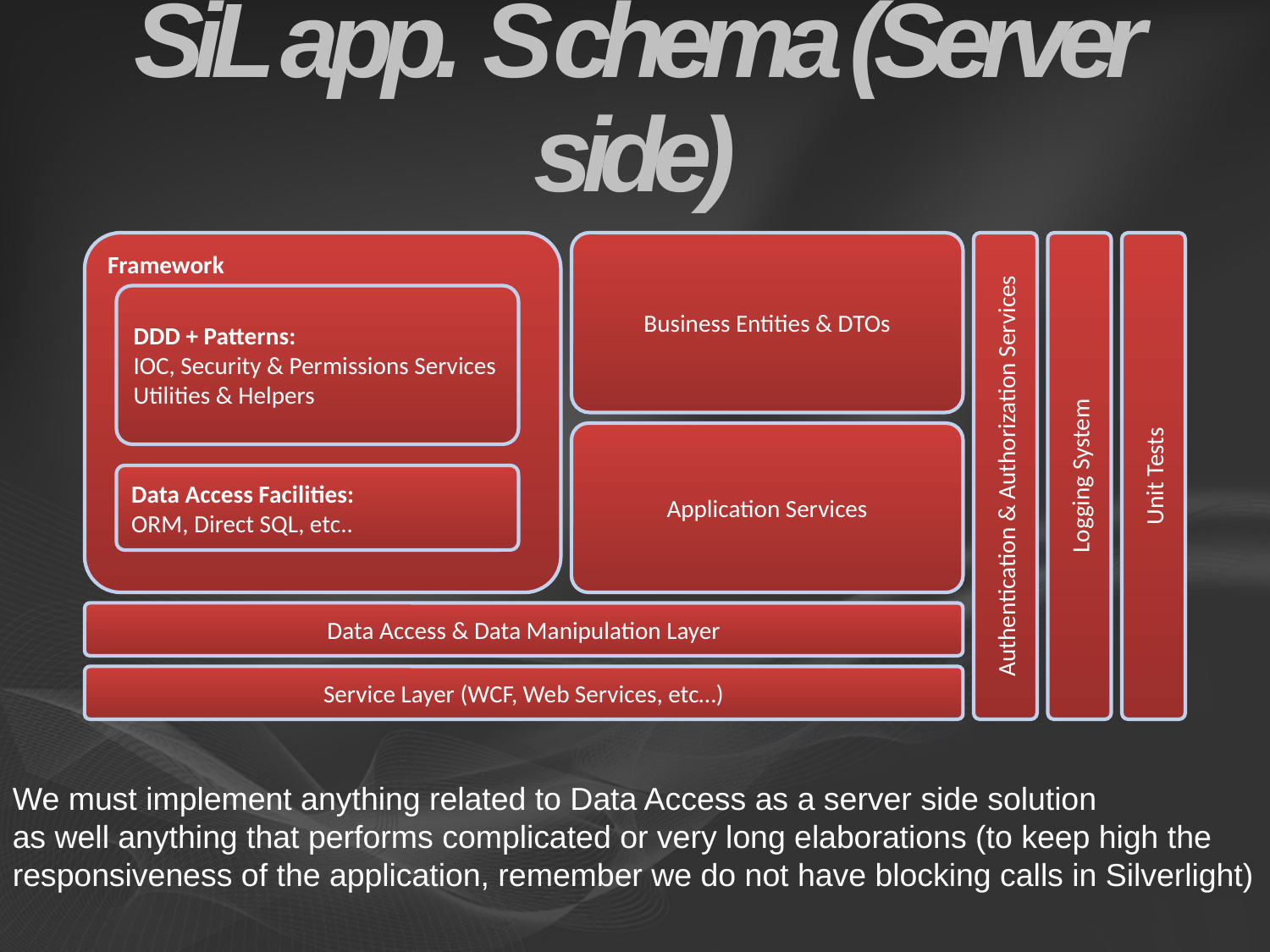

# SiL app. Schema (Server side)
Framework
Business Entities & DTOs
Authentication & Authorization Services
Logging System
Unit Tests
DDD + Patterns:
IOC, Security & Permissions Services
Utilities & Helpers
Application Services
Data Access Facilities:
ORM, Direct SQL, etc..
Data Access & Data Manipulation Layer
Service Layer (WCF, Web Services, etc…)
We must implement anything related to Data Access as a server side solution
as well anything that performs complicated or very long elaborations (to keep high the responsiveness of the application, remember we do not have blocking calls in Silverlight)